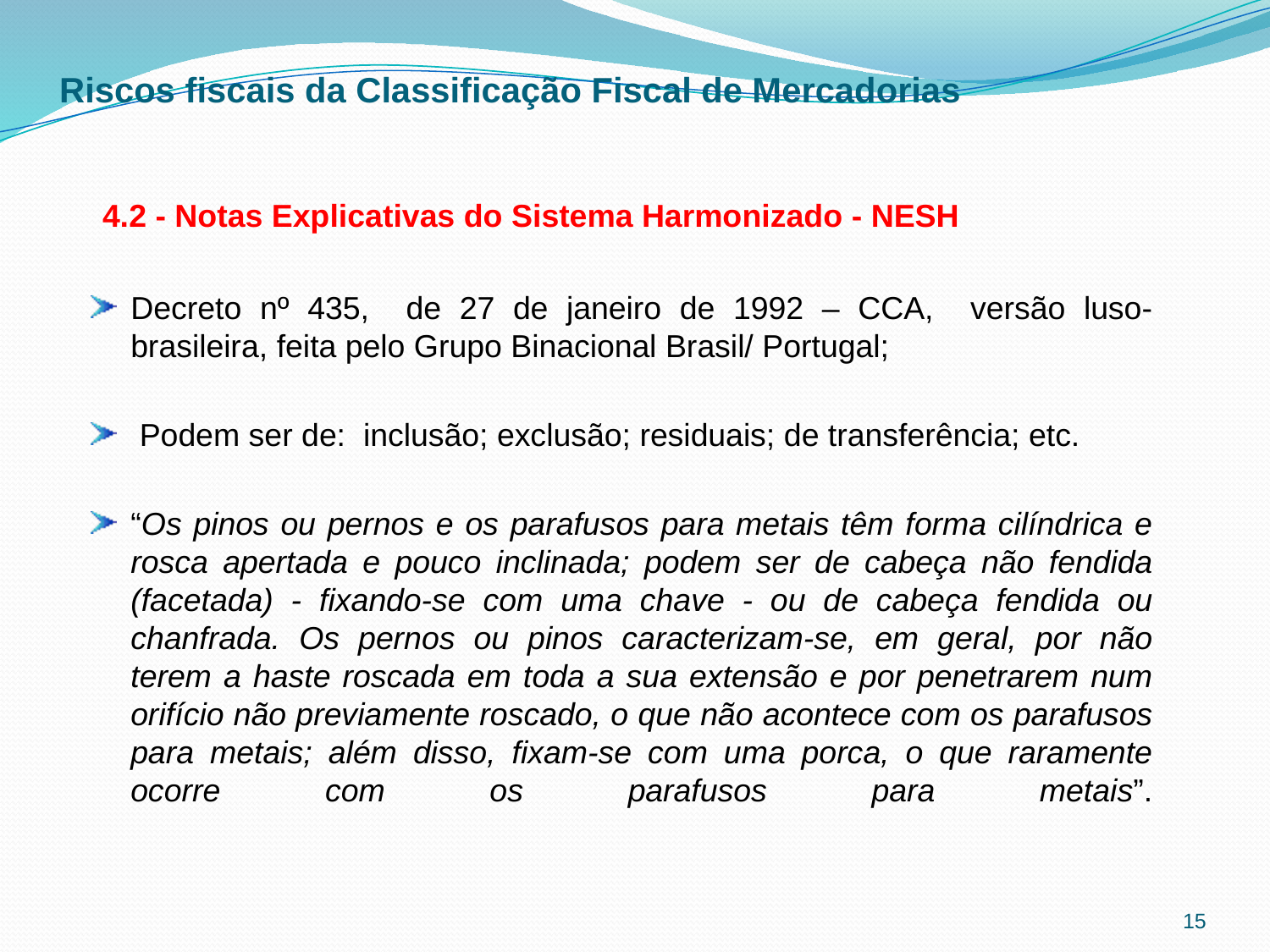

Riscos fiscais da Classificação Fiscal de Mercadorias

4.2 - Notas Explicativas do Sistema Harmonizado - NESH

Decreto nº 435,  de 27 de janeiro de 1992 – CCA,  versão luso-brasileira, feita pelo Grupo Binacional Brasil/ Portugal;

 Podem ser de:  inclusão; exclusão; residuais; de transferência; etc.

“Os pinos ou pernos e os parafusos para metais têm forma cilíndrica e rosca apertada e pouco inclinada; podem ser de cabeça não fendida (facetada) - fixando-se com uma chave - ou de cabeça fendida ou chanfrada. Os pernos ou pinos caracterizam-se, em geral, por não terem a haste roscada em toda a sua extensão e por penetrarem num orifício não previamente roscado, o que não acontece com os parafusos para metais; além disso, fixam-se com uma porca, o que raramente ocorre com os parafusos para metais”.

15